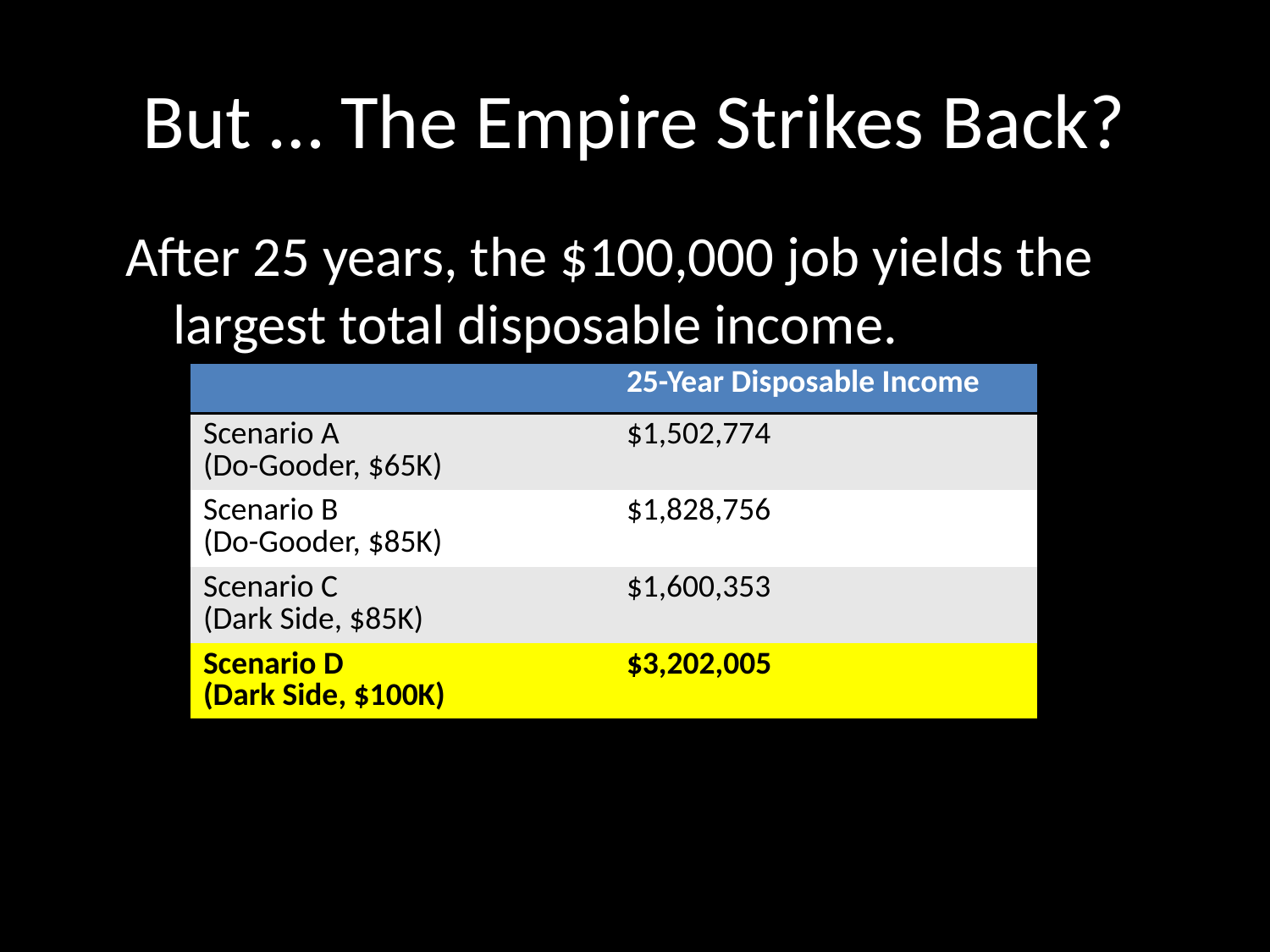

# But … The Empire Strikes Back?
After 25 years, the $100,000 job yields the largest total disposable income.
|  | 25-Year Disposable Income |
| --- | --- |
| Scenario A (Do-Gooder, $65K) | $1,502,774 |
| Scenario B (Do-Gooder, $85K) | $1,828,756 |
| Scenario C (Dark Side, $85K) | $1,600,353 |
| Scenario D (Dark Side, $100K) | $3,202,005 |